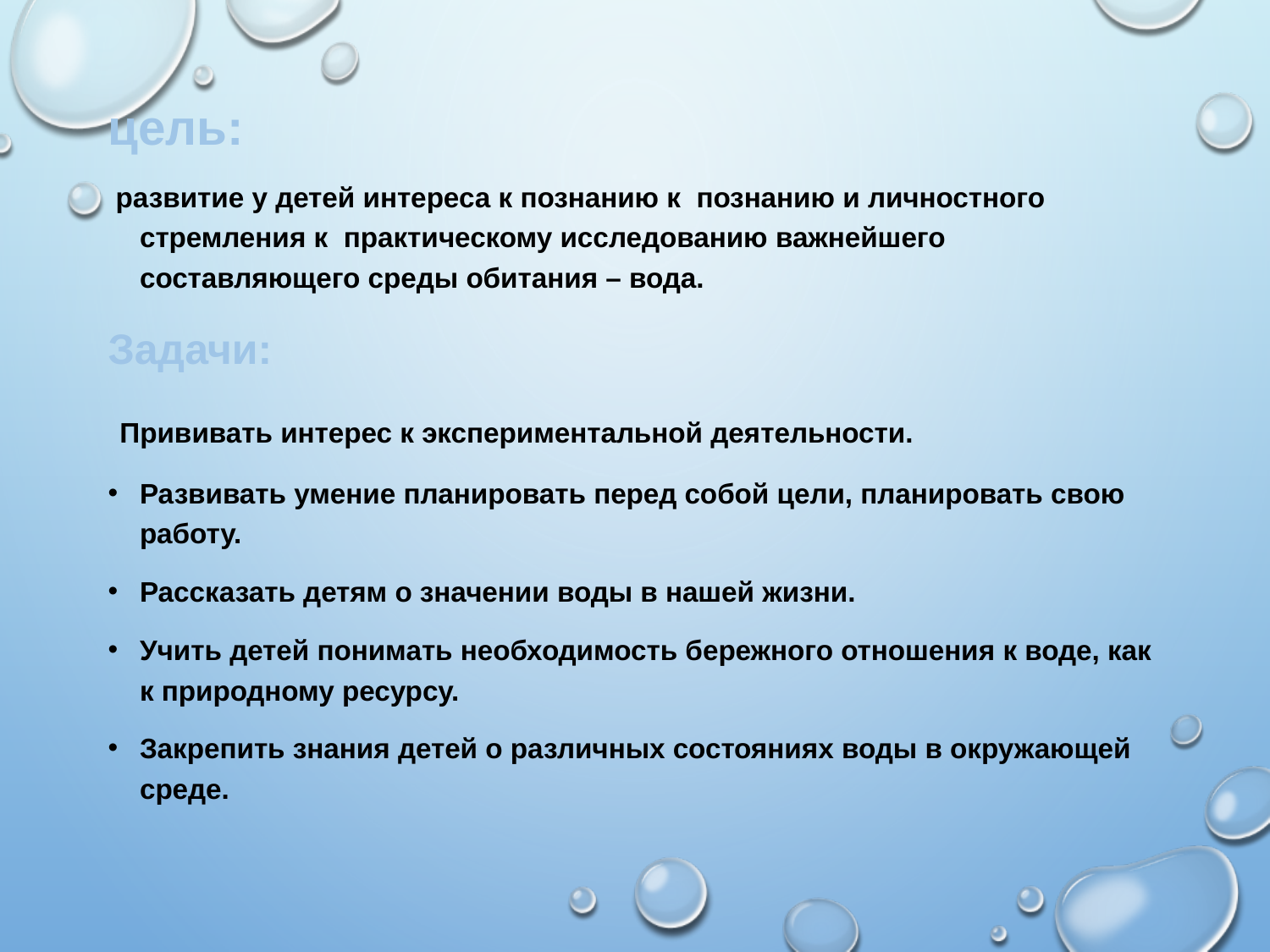

цель:
 развитие у детей интереса к познанию к  познанию и личностного стремления к  практическому исследованию важнейшего составляющего среды обитания – вода.
Задачи:
 Прививать интерес к экспериментальной деятельности.
Развивать умение планировать перед собой цели, планировать свою работу.
Рассказать детям о значении воды в нашей жизни.
Учить детей понимать необходимость бережного отношения к воде, как к природному ресурсу.
Закрепить знания детей о различных состояниях воды в окружающей среде.